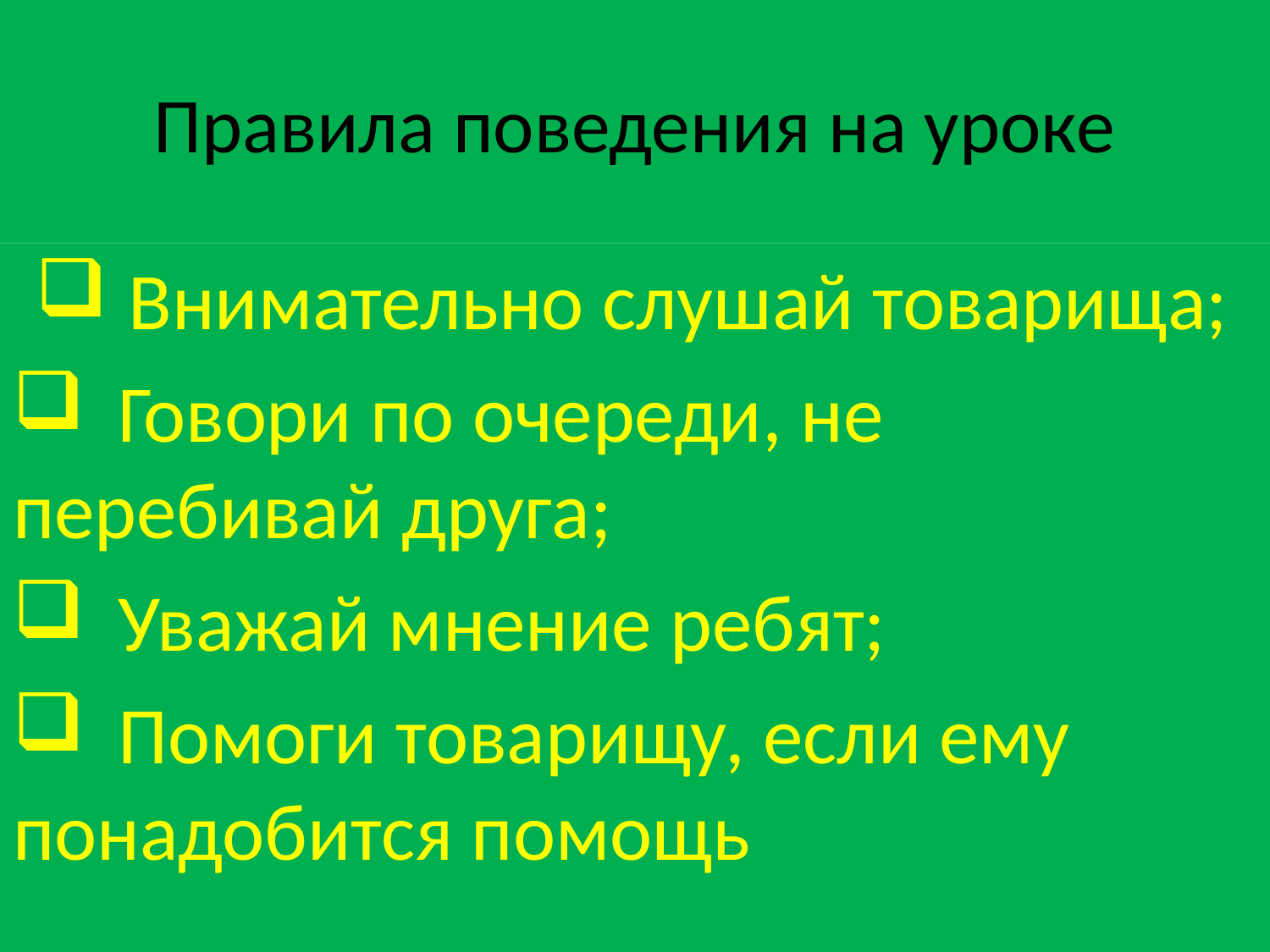

# Правила поведения на уроке
 Внимательно слушай товарища;
  Говори по очереди, не перебивай друга;
  Уважай мнение ребят;
  Помоги товарищу, если ему понадобится помощь